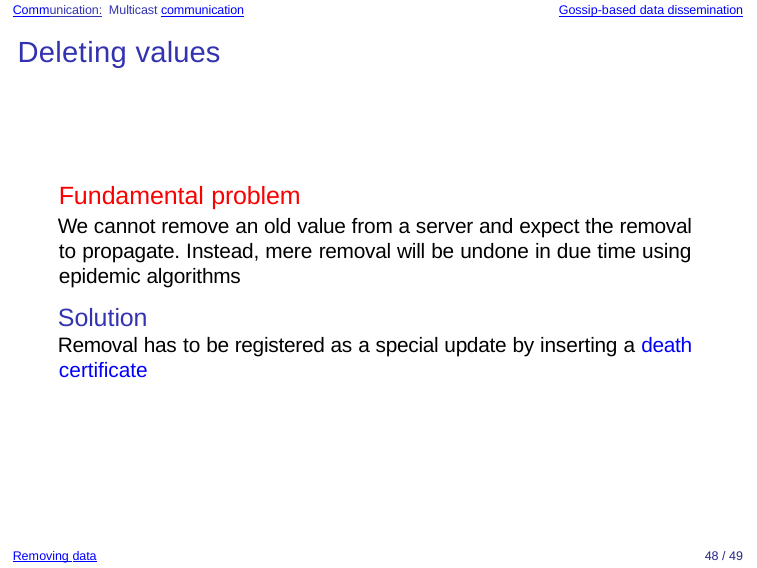

Communication: Multicast communication
Gossip-based data dissemination
Deleting values
Fundamental problem
We cannot remove an old value from a server and expect the removal  to propagate. Instead, mere removal will be undone in due time using  epidemic algorithms
Solution
Removal has to be registered as a special update by inserting a death  certificate
Removing data
48 / 49